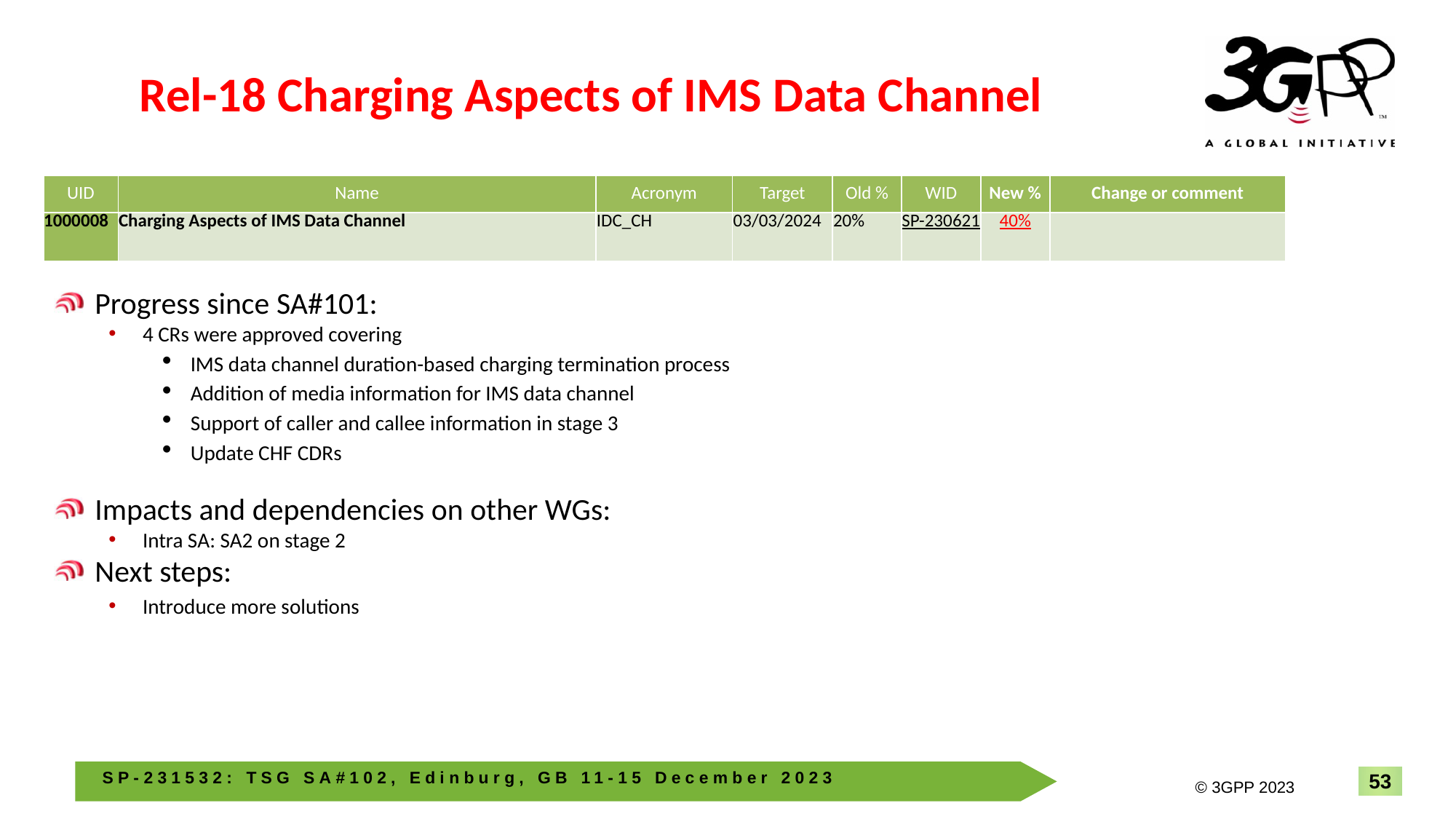

# Rel-18 Charging Aspects of IMS Data Channel
| UID | Name | Acronym | Target | Old % | WID | New % | Change or comment |
| --- | --- | --- | --- | --- | --- | --- | --- |
| 1000008 | Charging Aspects of IMS Data Channel | IDC\_CH | 03/03/2024 | 20% | SP-230621 | 40% |  |
Progress since SA#101:
4 CRs were approved covering
IMS data channel duration-based charging termination process
Addition of media information for IMS data channel
Support of caller and callee information in stage 3
Update CHF CDRs

Impacts and dependencies on other WGs:
Intra SA: SA2 on stage 2
Next steps:
Introduce more solutions